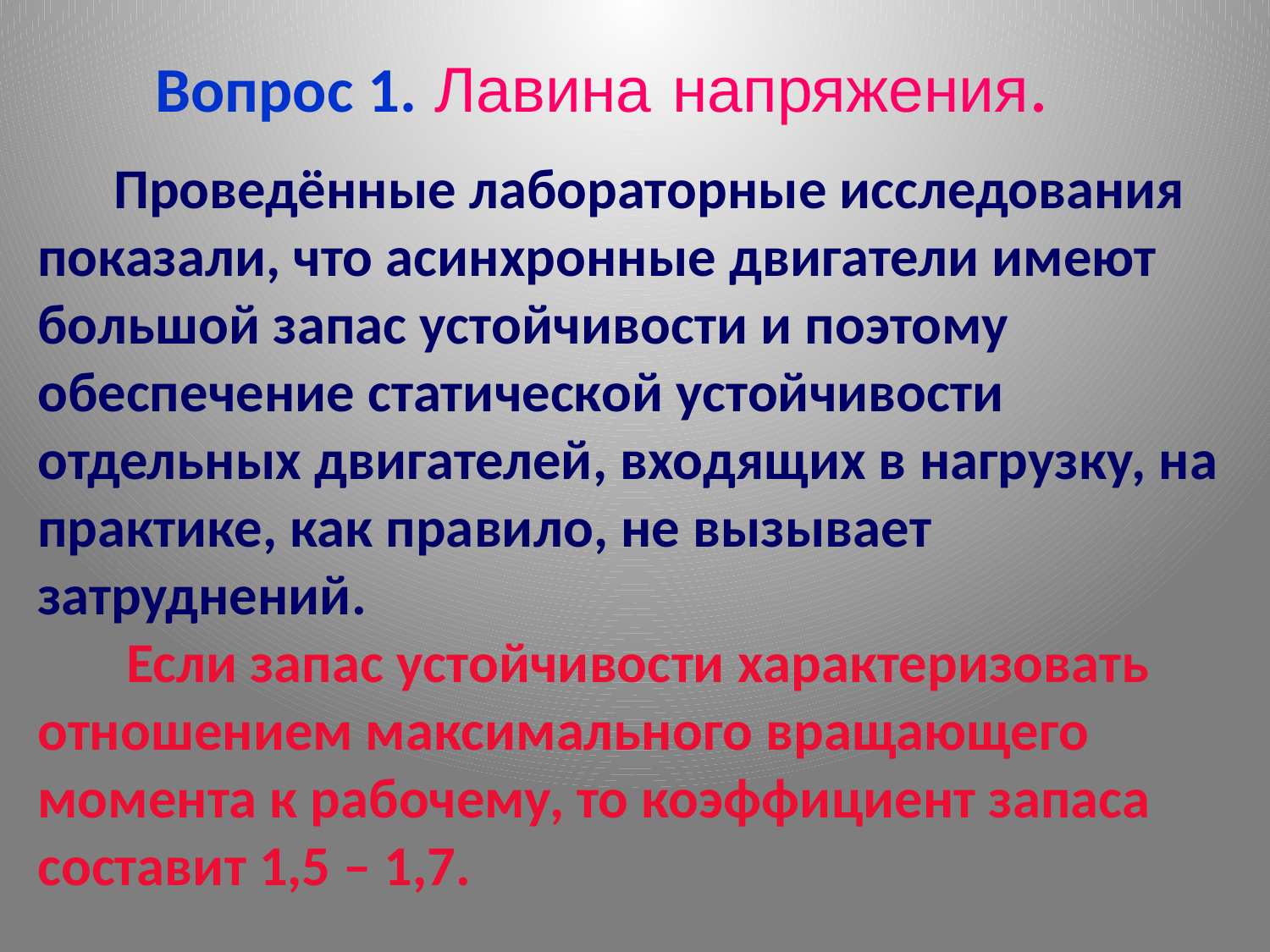

# Вопрос 1. Лавина напряжения.
      Проведённые лабораторные исследования показали, что асинхронные двигатели имеют большой запас устойчивости и поэтому обеспечение статической устойчивости отдельных двигателей, входящих в нагрузку, на практике, как правило, не вызывает затруднений.
       Если запас устойчивости характеризовать отношением максимального вращающего момента к рабочему, то коэффициент запаса составит 1,5 – 1,7.